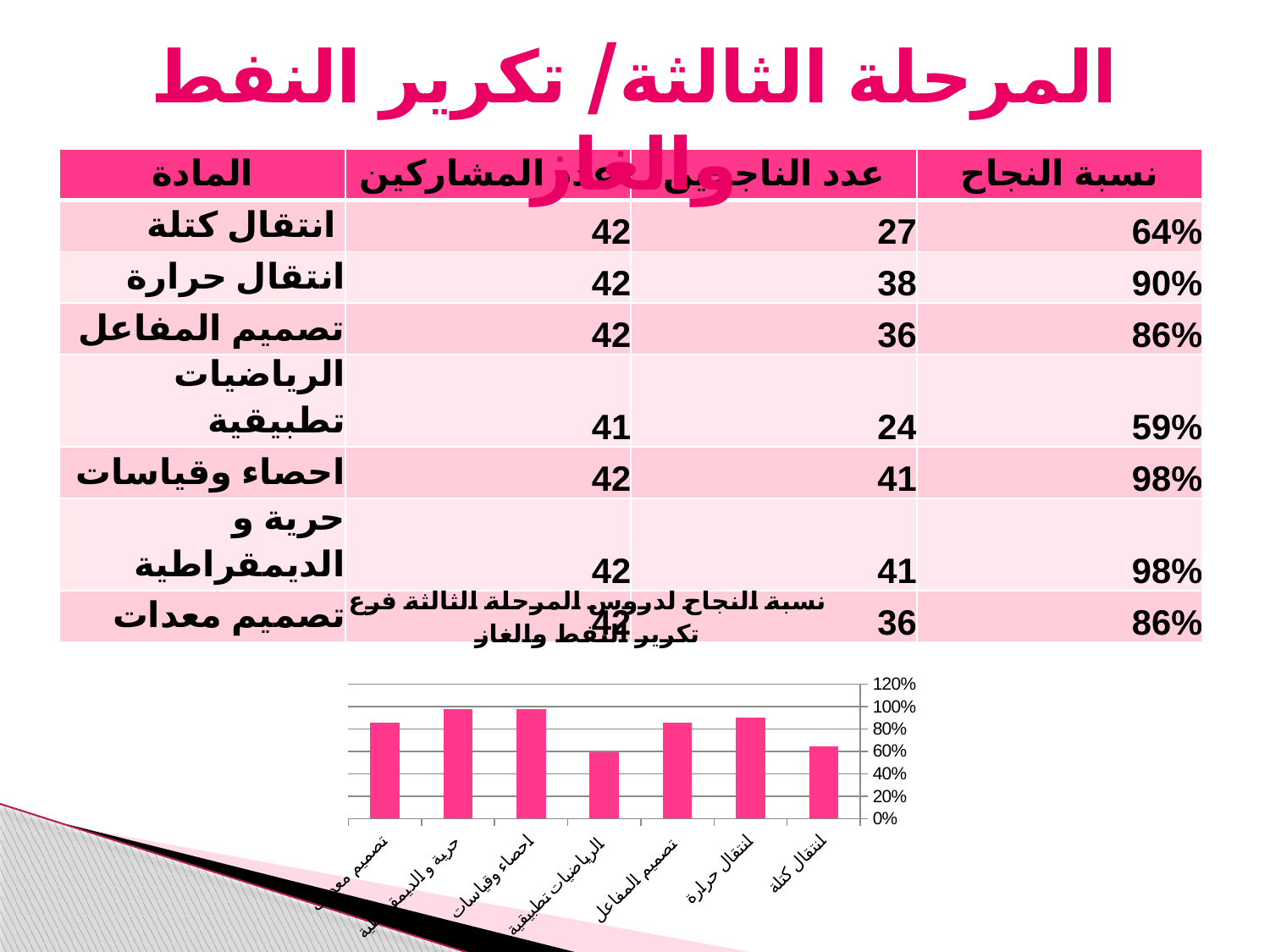

# المرحلة الثالثة/ تكرير النفط والغاز
| المادة | عدد المشاركين | عدد الناجحين | نسبة النجاح |
| --- | --- | --- | --- |
| انتقال كتلة | 42 | 27 | 64% |
| انتقال حرارة | 42 | 38 | 90% |
| تصميم المفاعل | 42 | 36 | 86% |
| الرياضيات تطبيقية | 41 | 24 | 59% |
| احصاء وقياسات | 42 | 41 | 98% |
| حرية و الديمقراطية | 42 | 41 | 98% |
| تصميم معدات | 42 | 36 | 86% |

### Chart: نسبة النجاح لدروس المرحلة الثالثة فرع تكرير النفط والغاز

| Category |  |
|---|---|
|  انتقال كتلة | 0.6428571428571429 |
| انتقال حرارة | 0.9047619047619047 |
| تصميم المفاعل  | 0.8571428571428572 |
| الرياضيات تطبيقية  | 0.59 |
| احصاء وقياسات | 0.9761904761904765 |
| حرية و الديمقراطية | 0.9761904761904765 |
| تصميم معدات | 0.8571428571428572 |